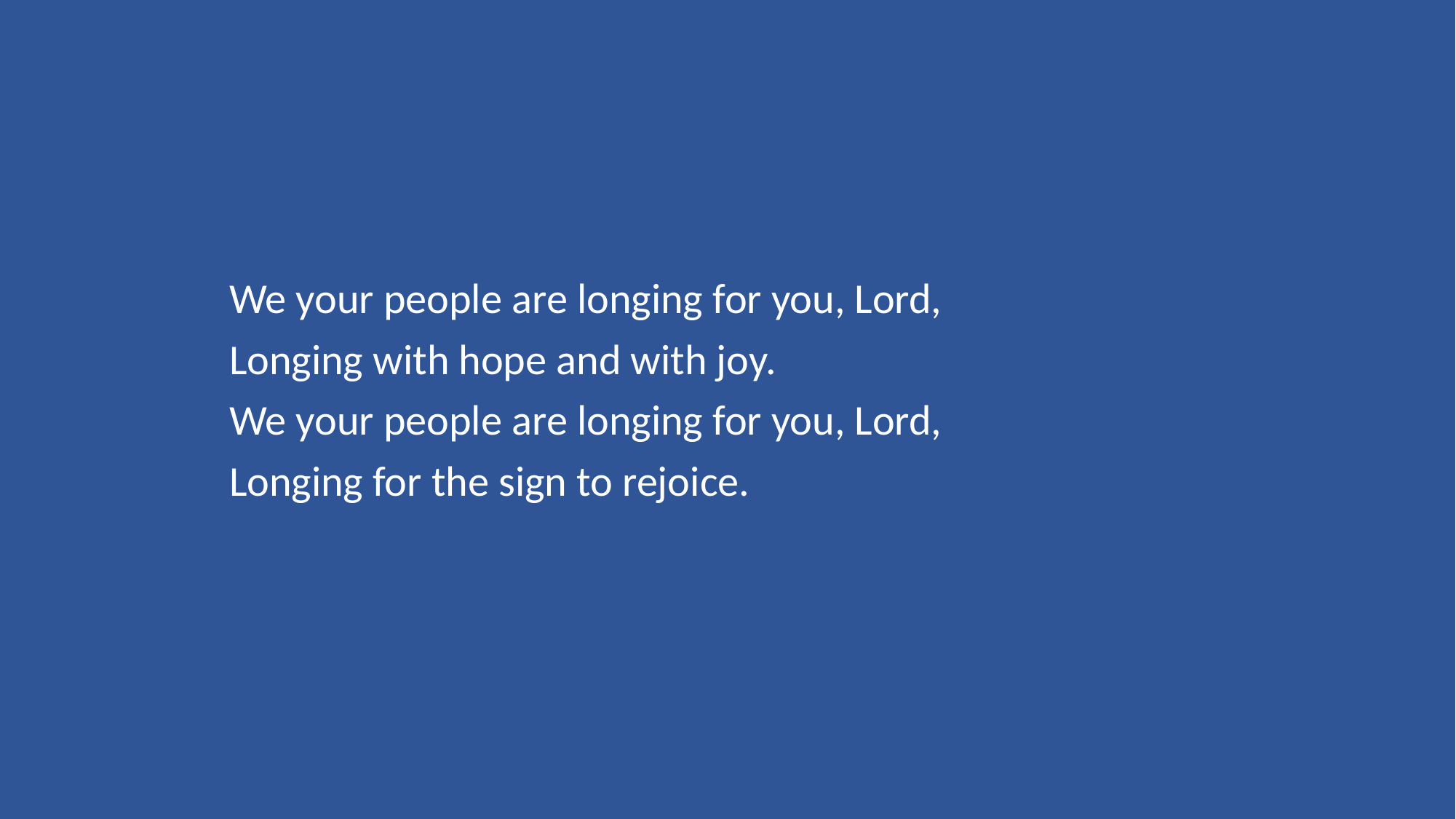

We your people are longing for you, Lord,
Longing with hope and with joy.
We your people are longing for you, Lord,
Longing for the sign to rejoice.